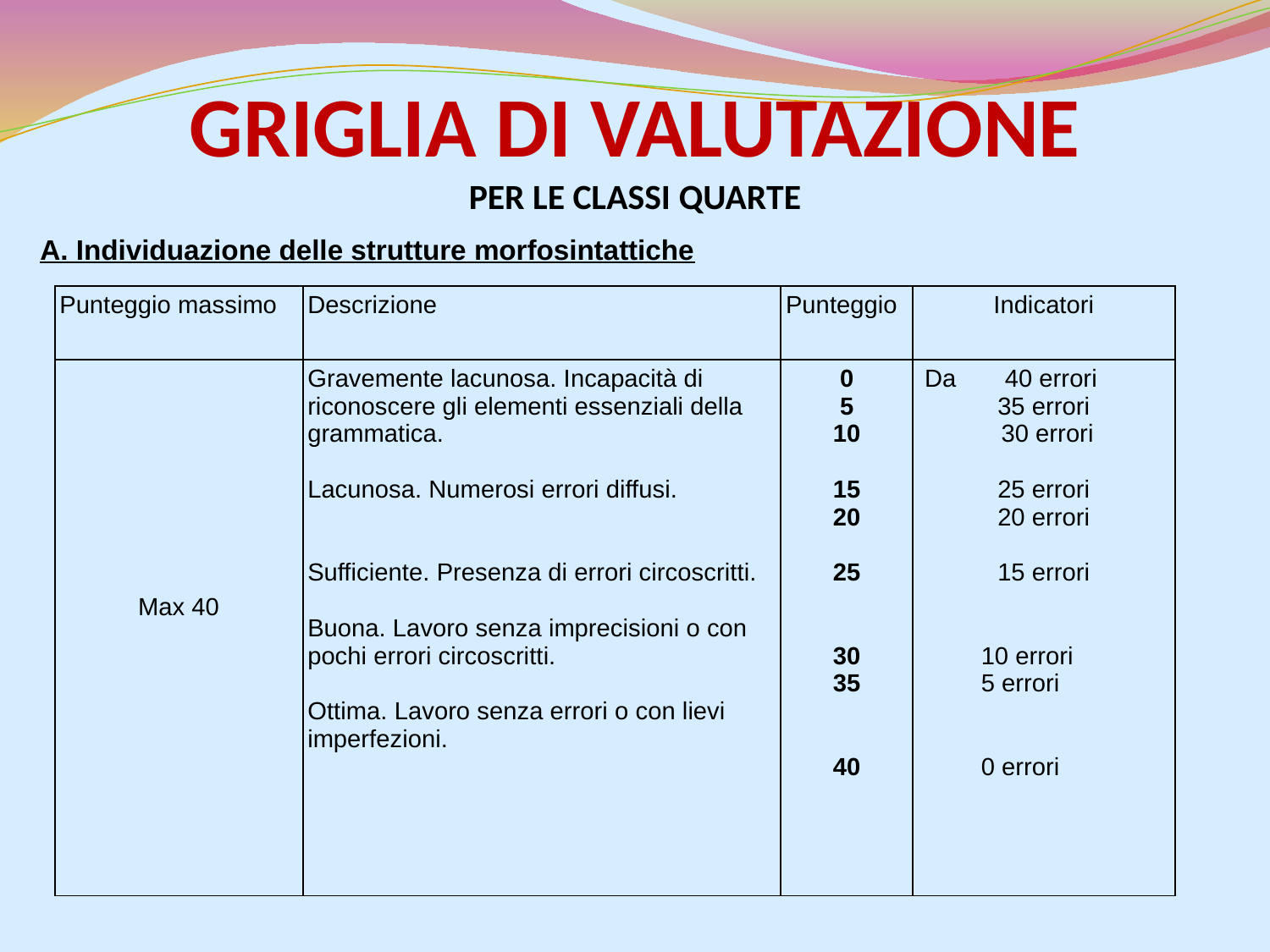

GRIGLIA DI VALUTAZIONE
PER LE CLASSI QUARTE

A. Individuazione delle strutture morfosintattiche
| Punteggio massimo | Descrizione | Punteggio | Indicatori |
| --- | --- | --- | --- |
| Max 40 | Gravemente lacunosa. Incapacità di riconoscere gli elementi essenziali della grammatica. Lacunosa. Numerosi errori diffusi. Sufficiente. Presenza di errori circoscritti. Buona. Lavoro senza imprecisioni o con pochi errori circoscritti. Ottima. Lavoro senza errori o con lievi imperfezioni. | 0 5 10 15 20 25 30 35 40 | Da 40 errori 35 errori 30 errori 25 errori 20 errori 15 errori 10 errori 5 errori 0 errori |
|  |  |  |  |